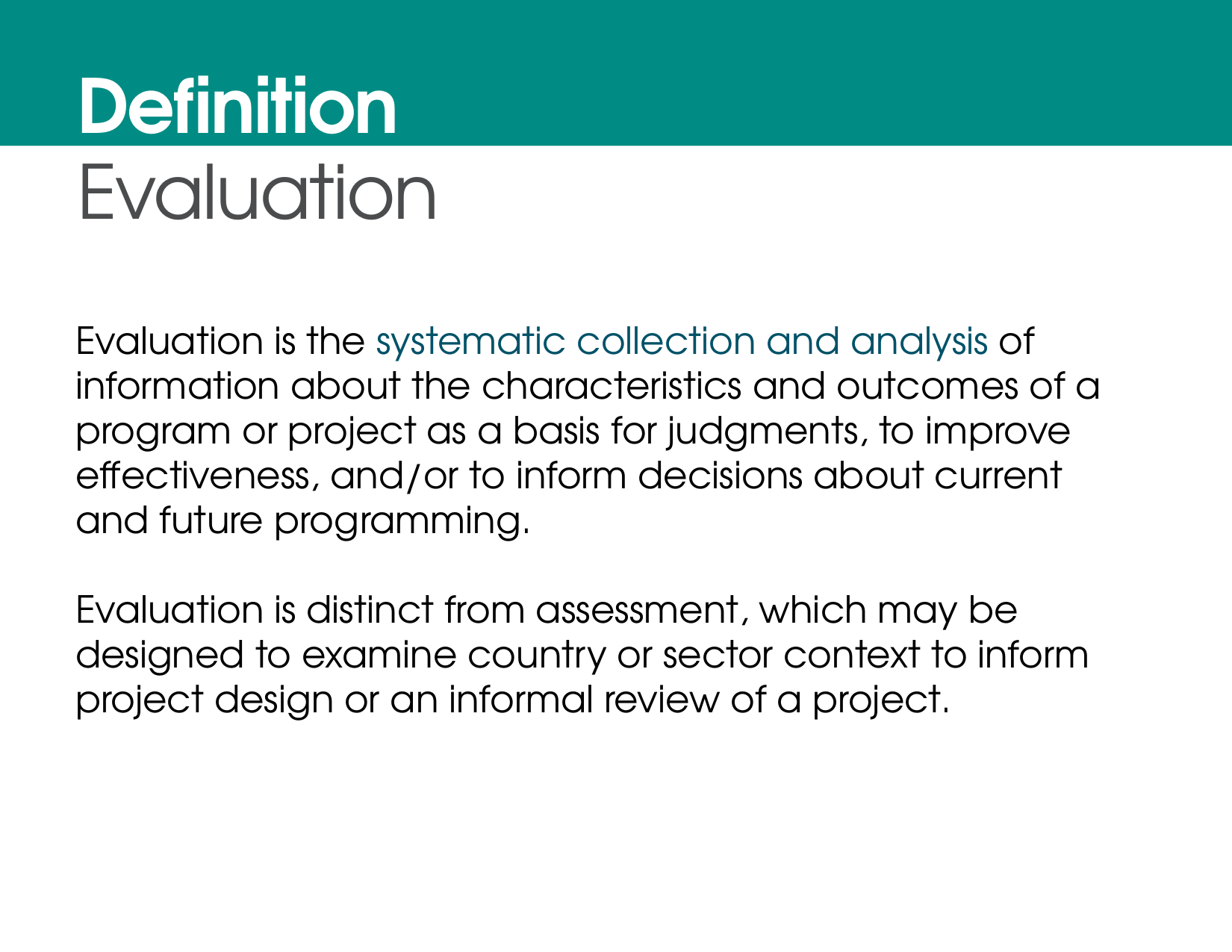

Definition
Evaluation
Evaluation is the systematic collection and analysis of information about the characteristics and outcomes of a program or project as a basis for judgments, to improve effectiveness, and/or to inform decisions about current and future programming.

Evaluation is distinct from assessment, which may be designed to examine country or sector context to inform project design or an informal review of a project.